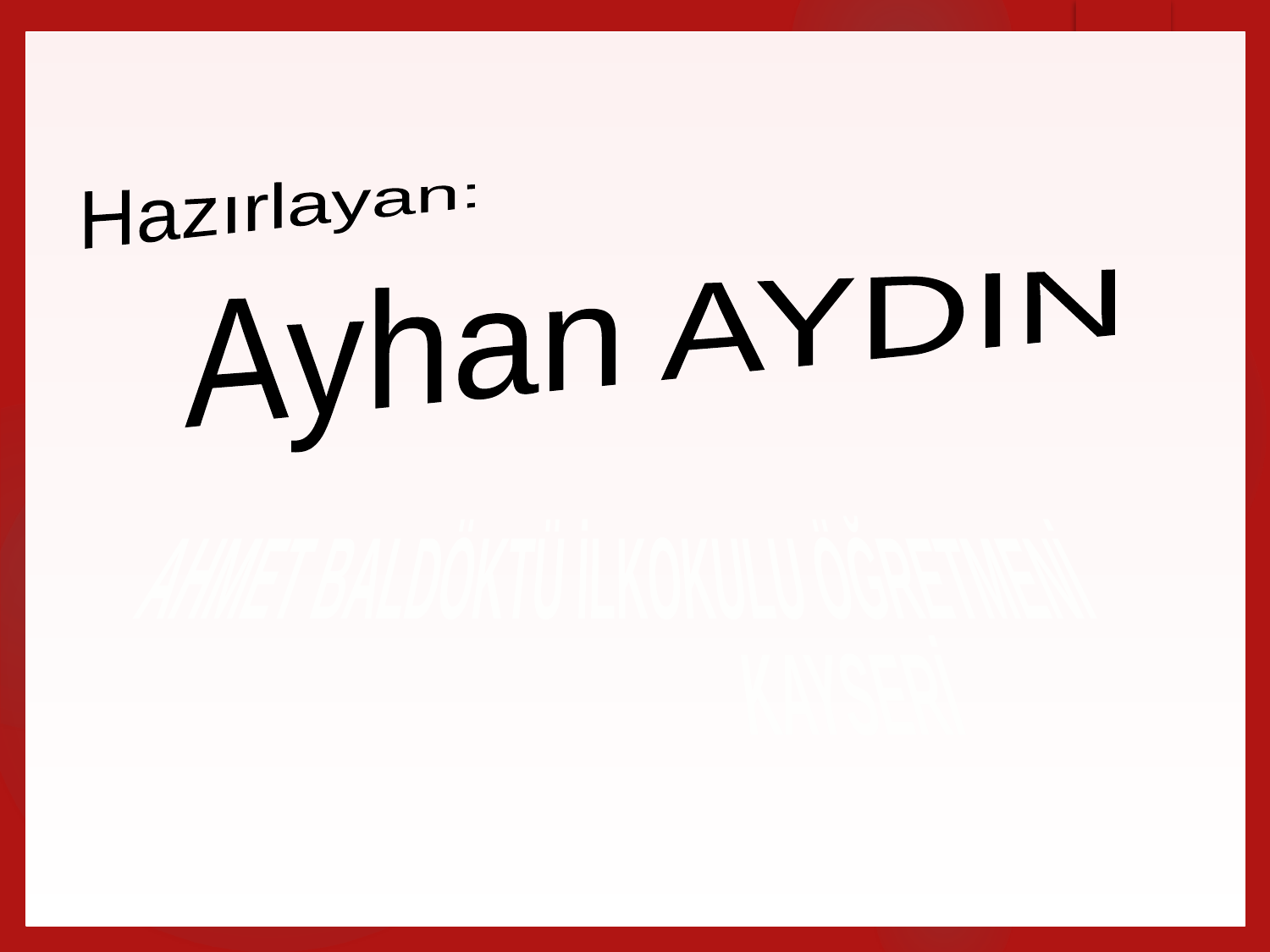

Hazırlayan:
Ayhan AYDIN
AHMET BALDÖKTÜ İLKOKULU ÖĞRETMENİ
                 KAYSERİ